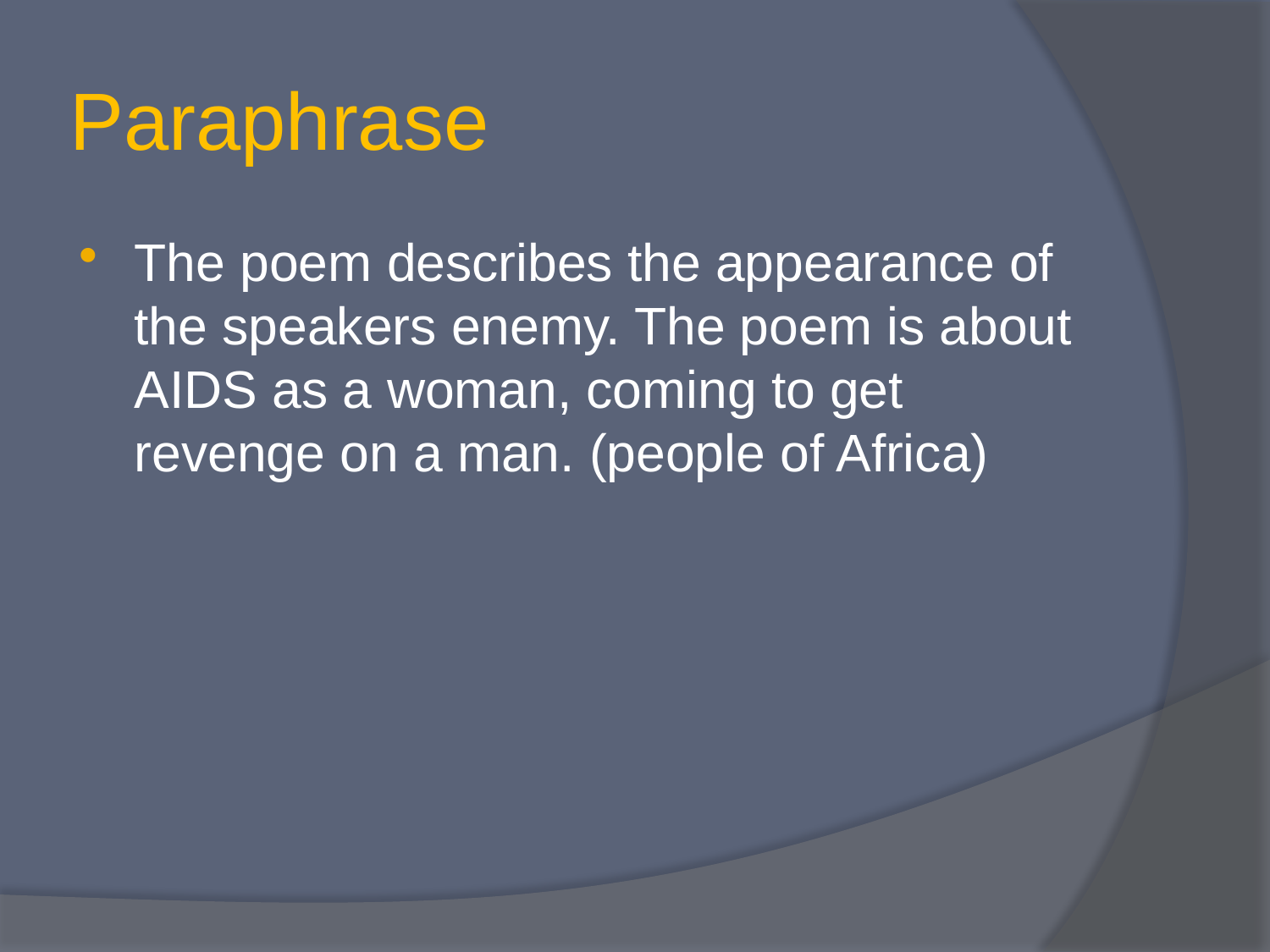

# Paraphrase
The poem describes the appearance of the speakers enemy. The poem is about AIDS as a woman, coming to get revenge on a man. (people of Africa)